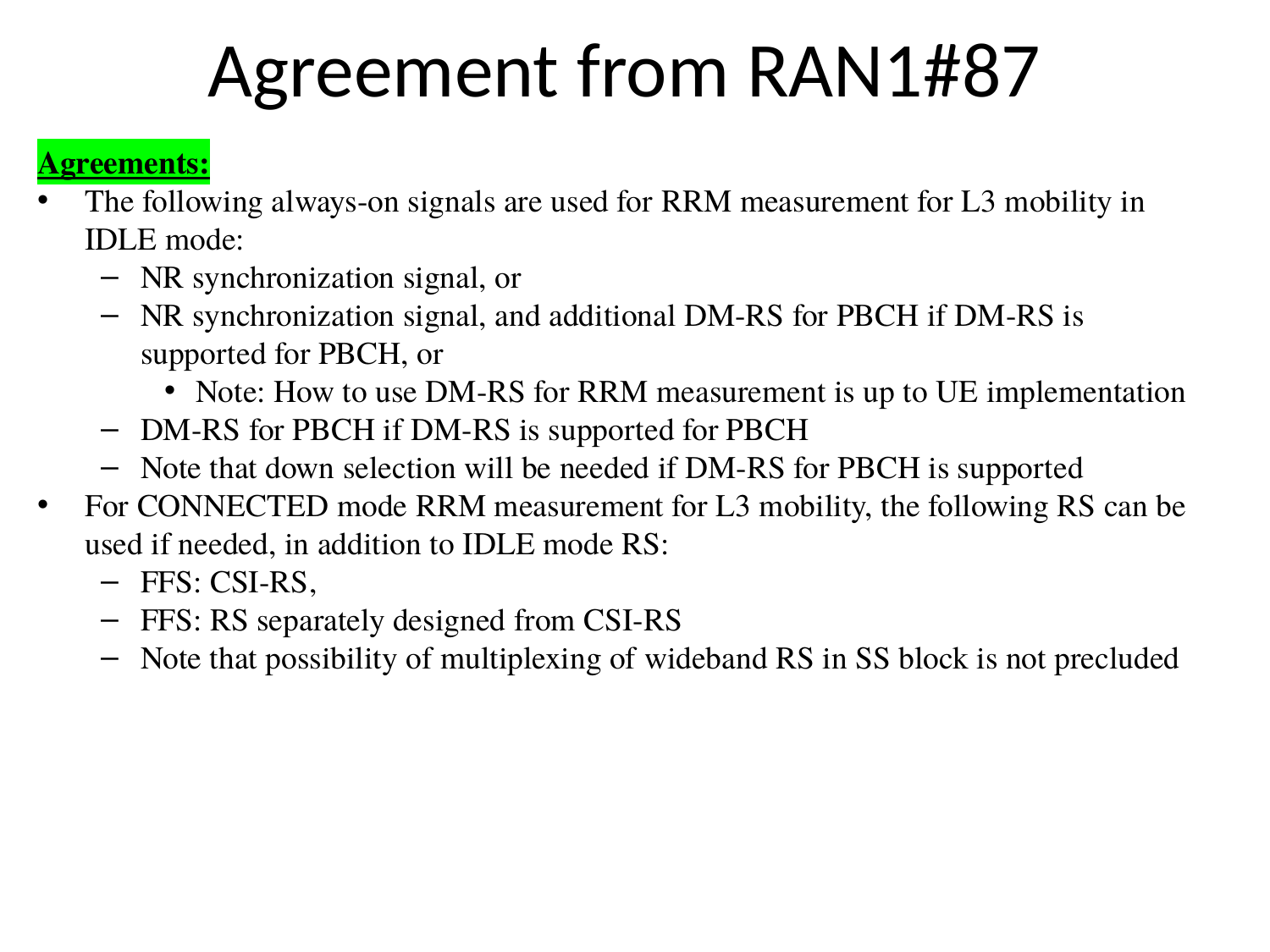

# Agreement from RAN1#87
Agreements:
The following always-on signals are used for RRM measurement for L3 mobility in IDLE mode:
NR synchronization signal, or
NR synchronization signal, and additional DM-RS for PBCH if DM-RS is supported for PBCH, or
Note: How to use DM-RS for RRM measurement is up to UE implementation
DM-RS for PBCH if DM-RS is supported for PBCH
Note that down selection will be needed if DM-RS for PBCH is supported
For CONNECTED mode RRM measurement for L3 mobility, the following RS can be used if needed, in addition to IDLE mode RS:
FFS: CSI-RS,
FFS: RS separately designed from CSI-RS
Note that possibility of multiplexing of wideband RS in SS block is not precluded